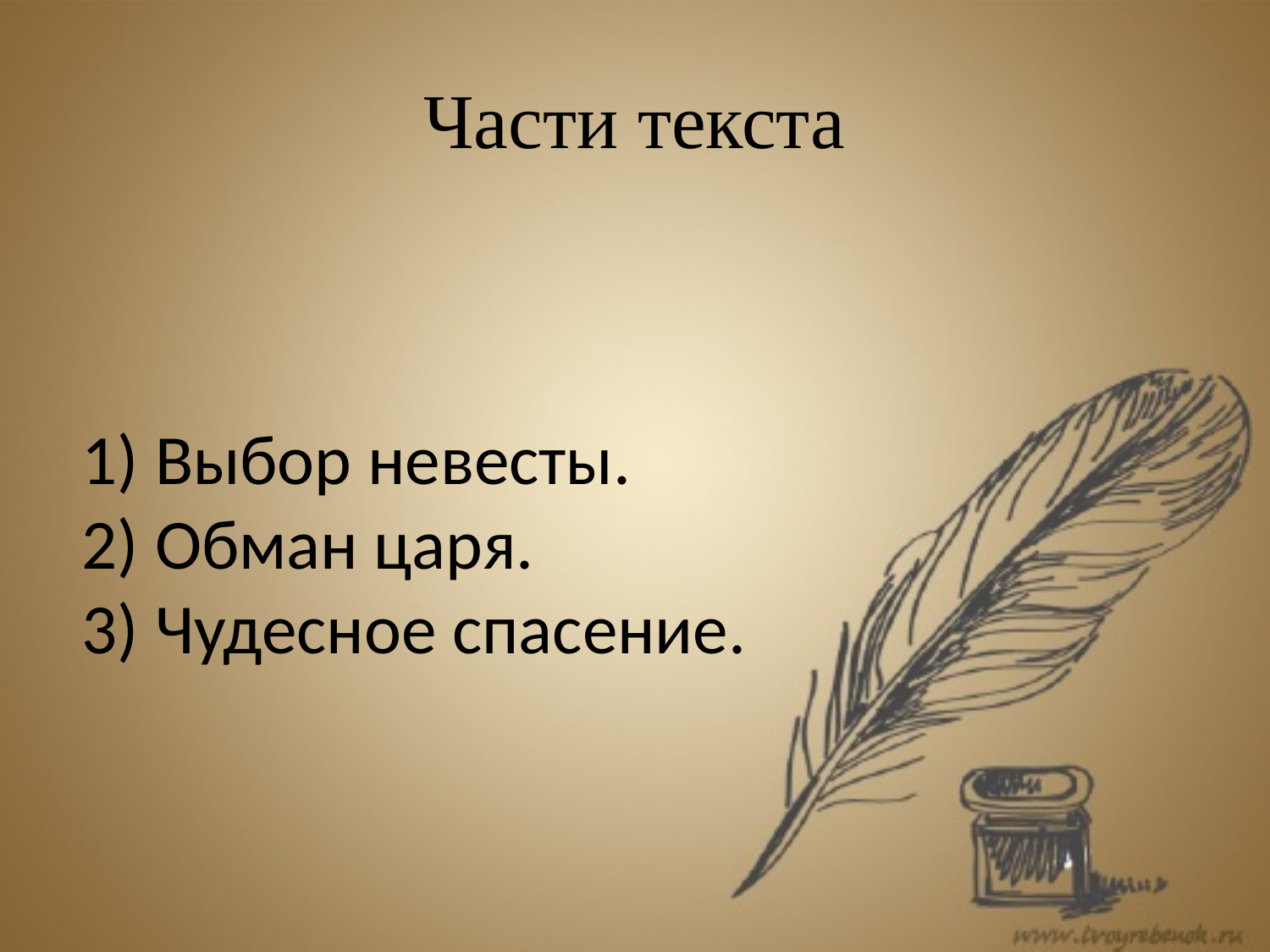

# Части текста

1) Выбор невесты.
2) Обман царя.
3) Чудесное спасение.